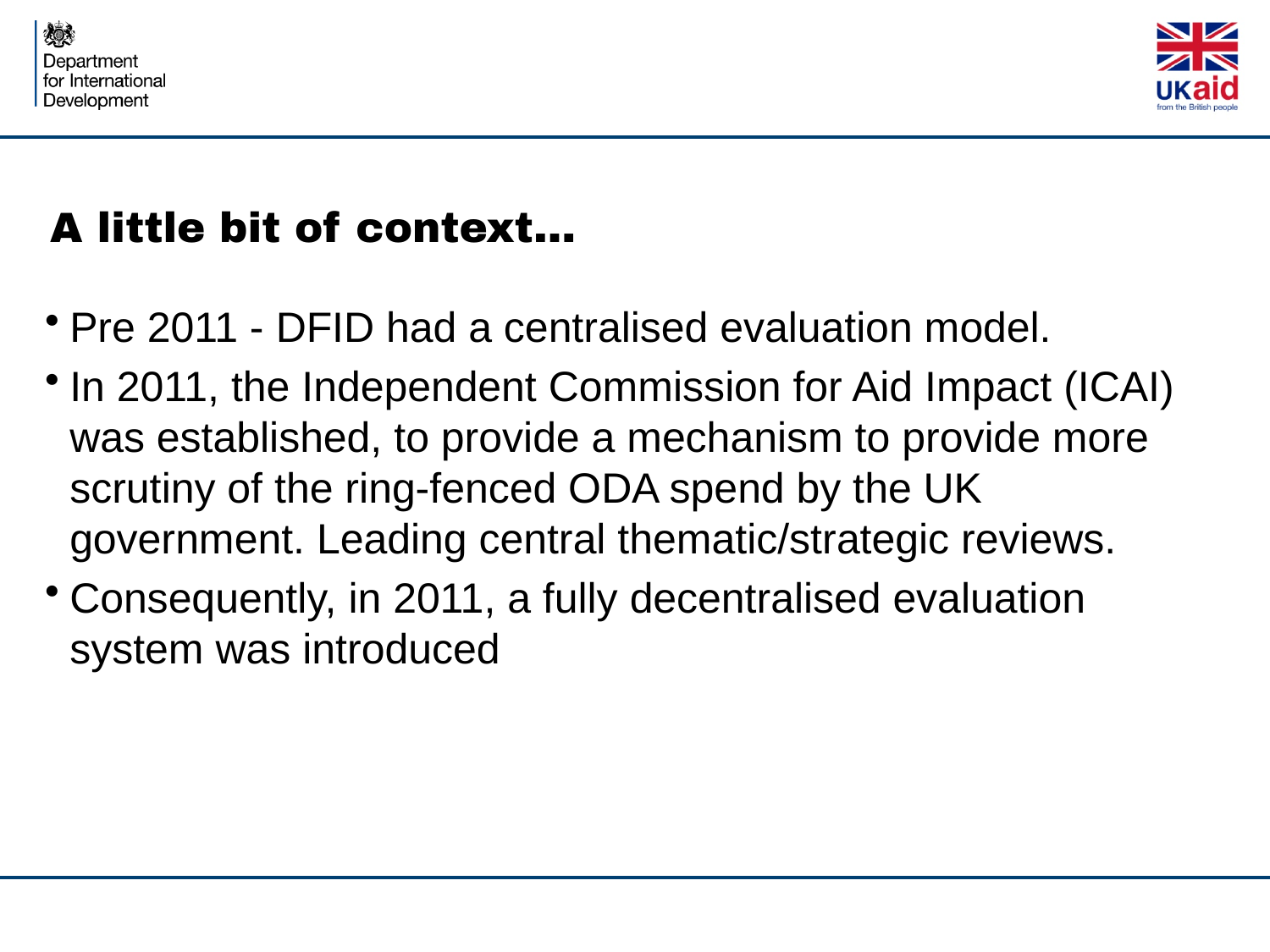

# A little bit of context…
Pre 2011 - DFID had a centralised evaluation model.
In 2011, the Independent Commission for Aid Impact (ICAI) was established, to provide a mechanism to provide more scrutiny of the ring-fenced ODA spend by the UK government. Leading central thematic/strategic reviews.
Consequently, in 2011, a fully decentralised evaluation system was introduced